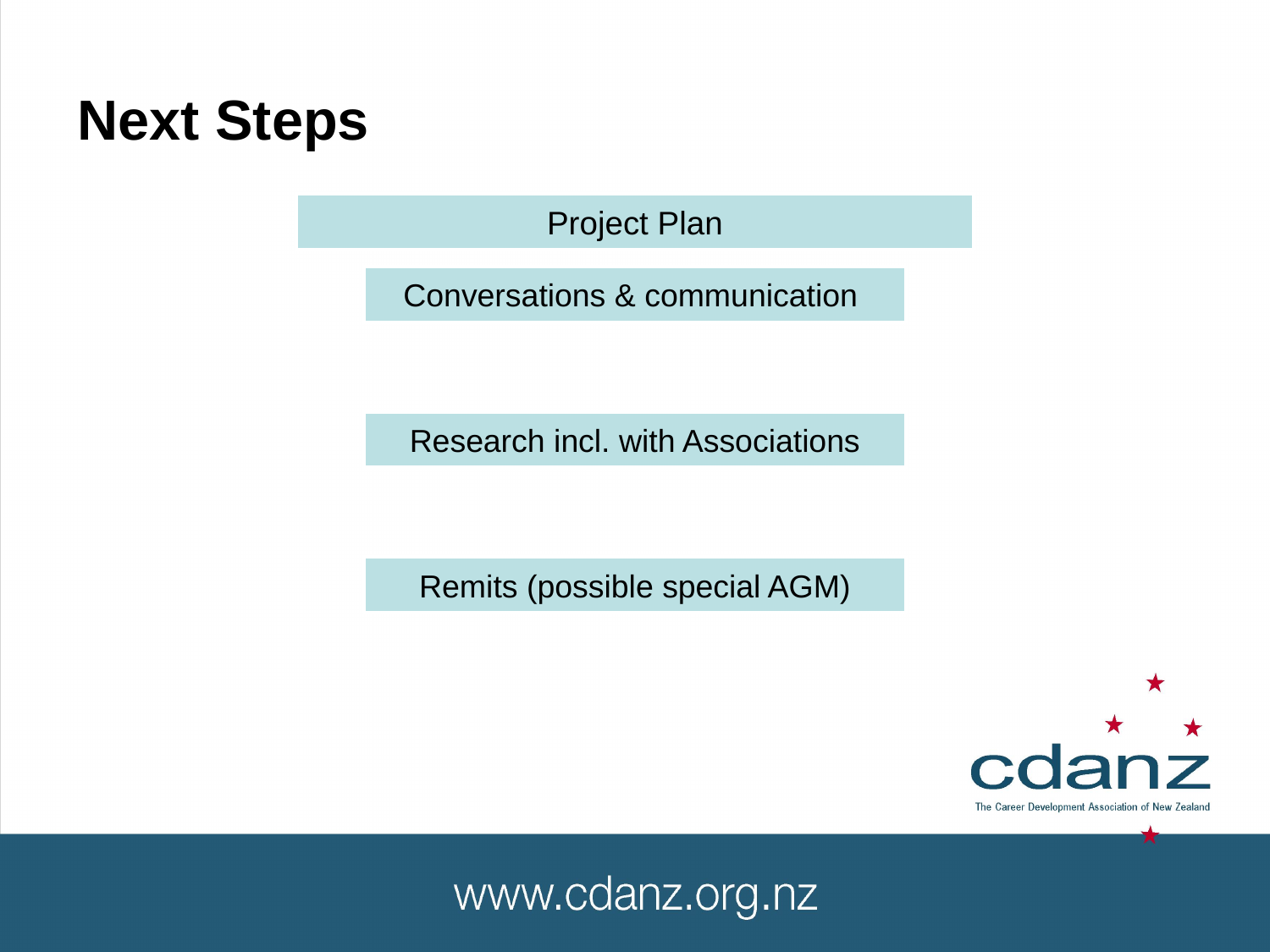

# Next Steps
Project Plan
Conversations & communication
Research incl. with Associations
Remits (possible special AGM)